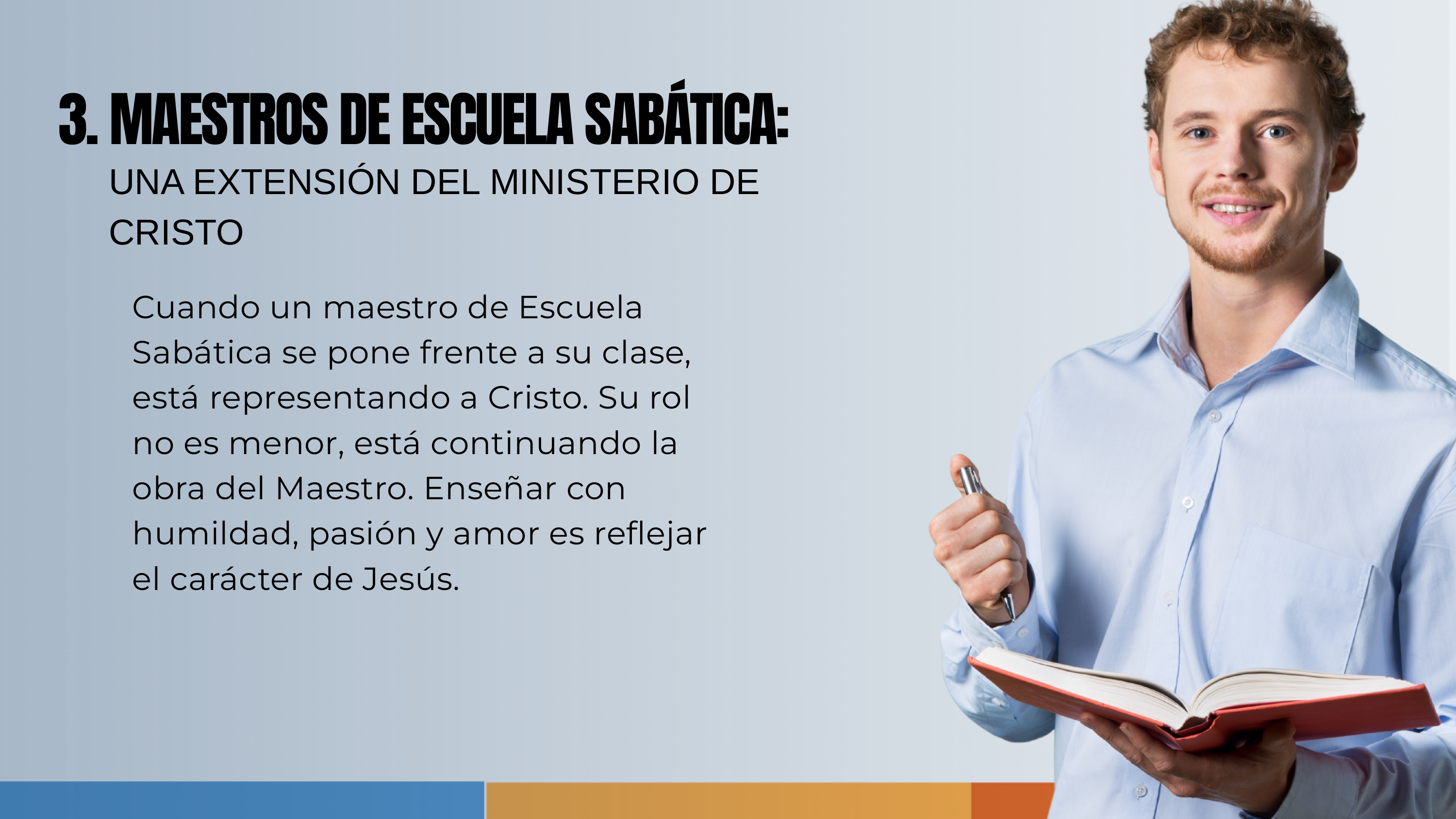

3. MAESTROS DE ESCUELA SABÁTICA:
UNA EXTENSIÓN DEL MINISTERIO DE CRISTO
Cuando un maestro de Escuela Sabática se pone frente a su clase, está representando a Cristo. Su rol no es menor, está continuando la obra del Maestro. Enseñar con humildad, pasión y amor es reflejar el carácter de Jesús.